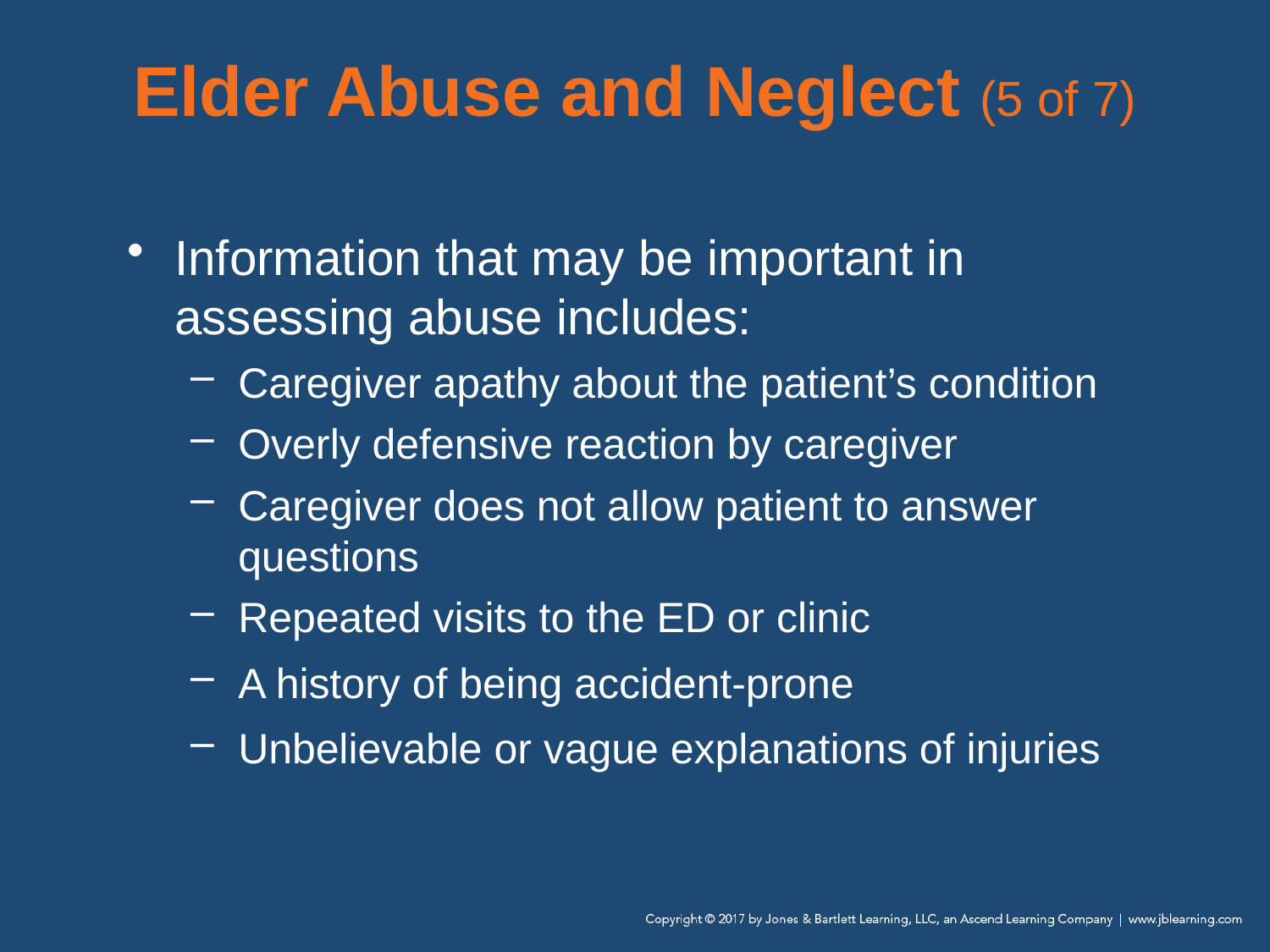

# Elder Abuse and Neglect (5 of 7)
Information that may be important in assessing abuse includes:
Caregiver apathy about the patient’s condition
Overly defensive reaction by caregiver
Caregiver does not allow patient to answer questions
Repeated visits to the ED or clinic
A history of being accident-prone
Unbelievable or vague explanations of injuries